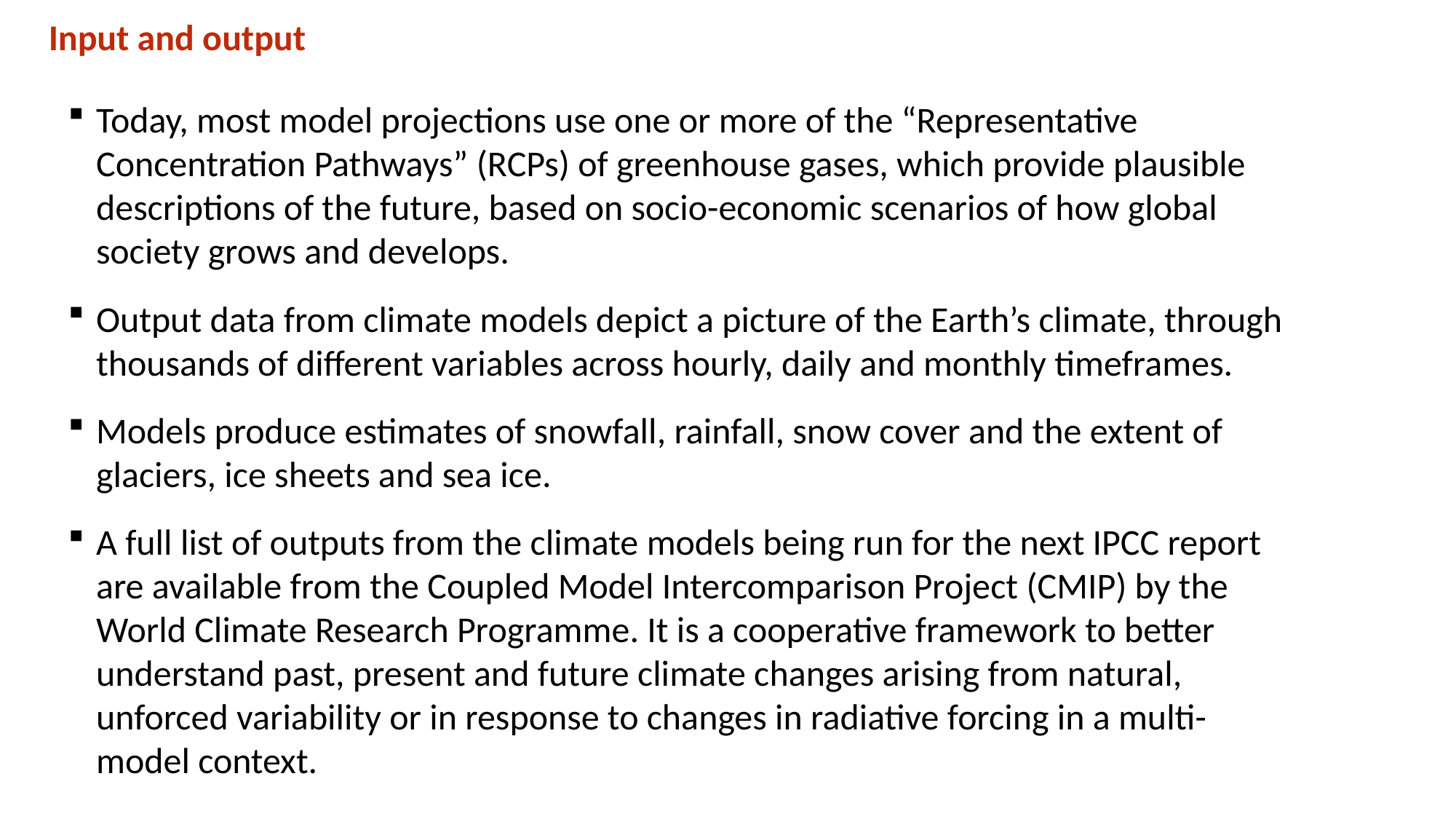

Input and output
Today, most model projections use one or more of the “Representative Concentration Pathways” (RCPs) of greenhouse gases, which provide plausible descriptions of the future, based on socio-economic scenarios of how global society grows and develops.

Output data from climate models depict a picture of the Earth’s climate, through thousands of different variables across hourly, daily and monthly timeframes.

Models produce estimates of snowfall, rainfall, snow cover and the extent of glaciers, ice sheets and sea ice.

A full list of outputs from the climate models being run for the next IPCC report are available from the Coupled Model Intercomparison Project (CMIP) by the World Climate Research Programme. It is a cooperative framework to better understand past, present and future climate changes arising from natural, unforced variability or in response to changes in radiative forcing in a multi-model context.